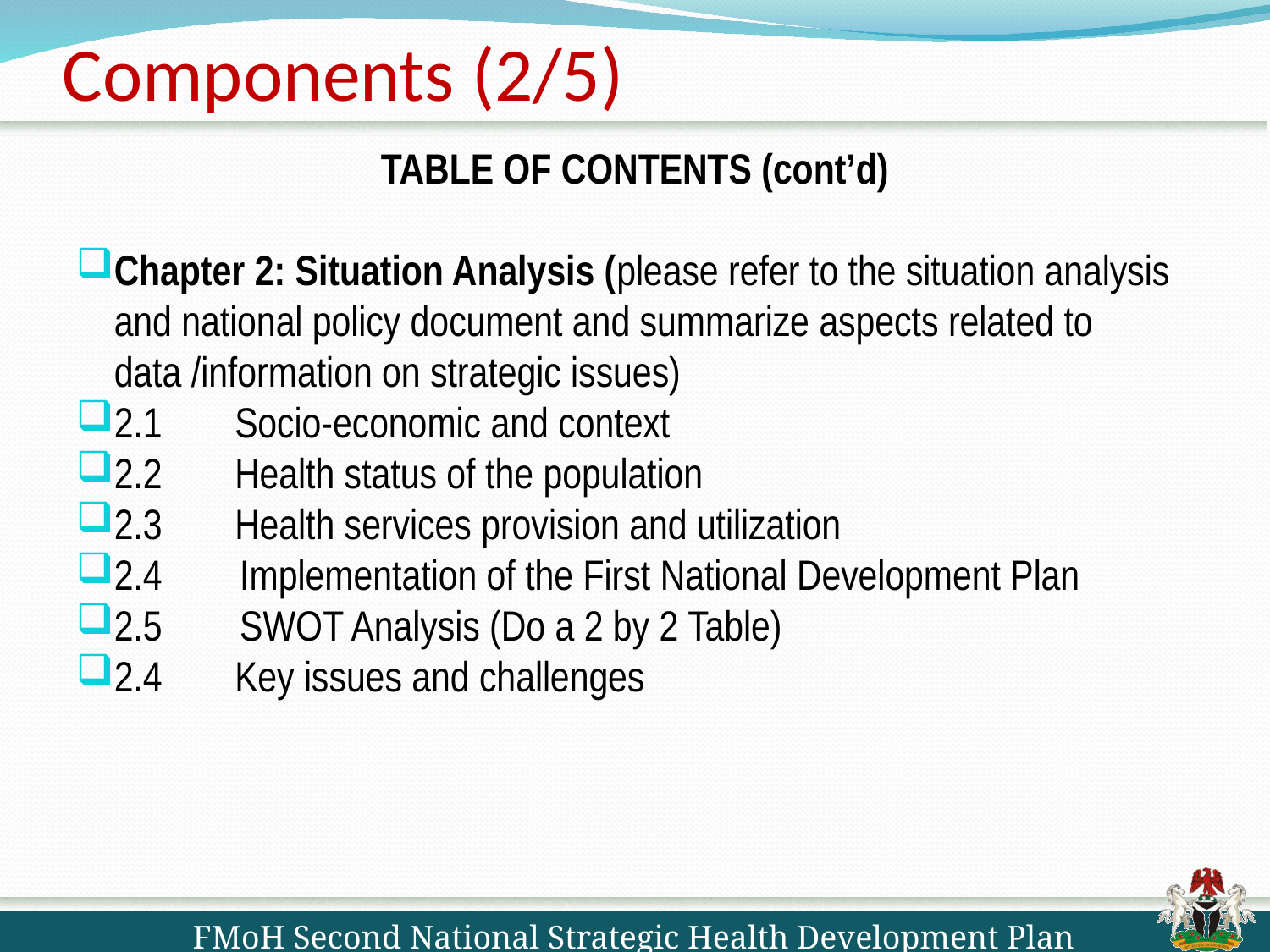

# Components (2/5)
TABLE OF CONTENTS (cont’d)

Chapter 2: Situation Analysis (please refer to the situation analysis and national policy document and summarize aspects related to data /information on strategic issues)
2.1	Socio-economic and context
2.2	Health status of the population
2.3	Health services provision and utilization
2.4        Implementation of the First National Development Plan
2.5        SWOT Analysis (Do a 2 by 2 Table)
2.4	Key issues and challenges